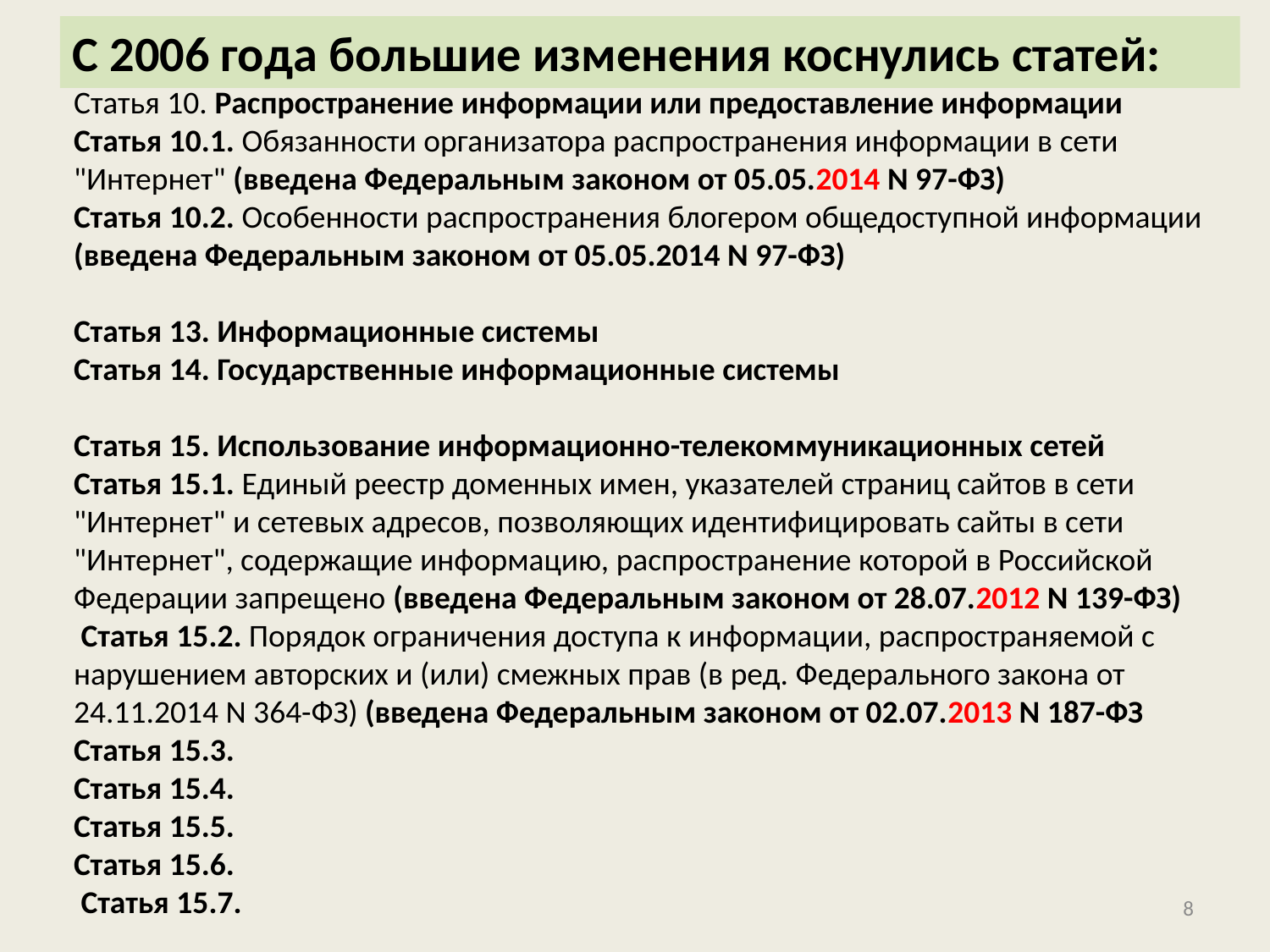

С 2006 года большие изменения коснулись статей:
Статья 10. Распространение информации или предоставление информации
Статья 10.1. Обязанности организатора распространения информации в сети "Интернет" (введена Федеральным законом от 05.05.2014 N 97-ФЗ)
Статья 10.2. Особенности распространения блогером общедоступной информации (введена Федеральным законом от 05.05.2014 N 97-ФЗ)

Статья 13. Информационные системы
Статья 14. Государственные информационные системы

Статья 15. Использование информационно-телекоммуникационных сетей
Статья 15.1. Единый реестр доменных имен, указателей страниц сайтов в сети "Интернет" и сетевых адресов, позволяющих идентифицировать сайты в сети "Интернет", содержащие информацию, распространение которой в Российской Федерации запрещено (введена Федеральным законом от 28.07.2012 N 139-ФЗ)
 Статья 15.2. Порядок ограничения доступа к информации, распространяемой с нарушением авторских и (или) смежных прав (в ред. Федерального закона от 24.11.2014 N 364-ФЗ) (введена Федеральным законом от 02.07.2013 N 187-ФЗ
Статья 15.3.
Статья 15.4.
Статья 15.5.
Статья 15.6.
 Статья 15.7.

8